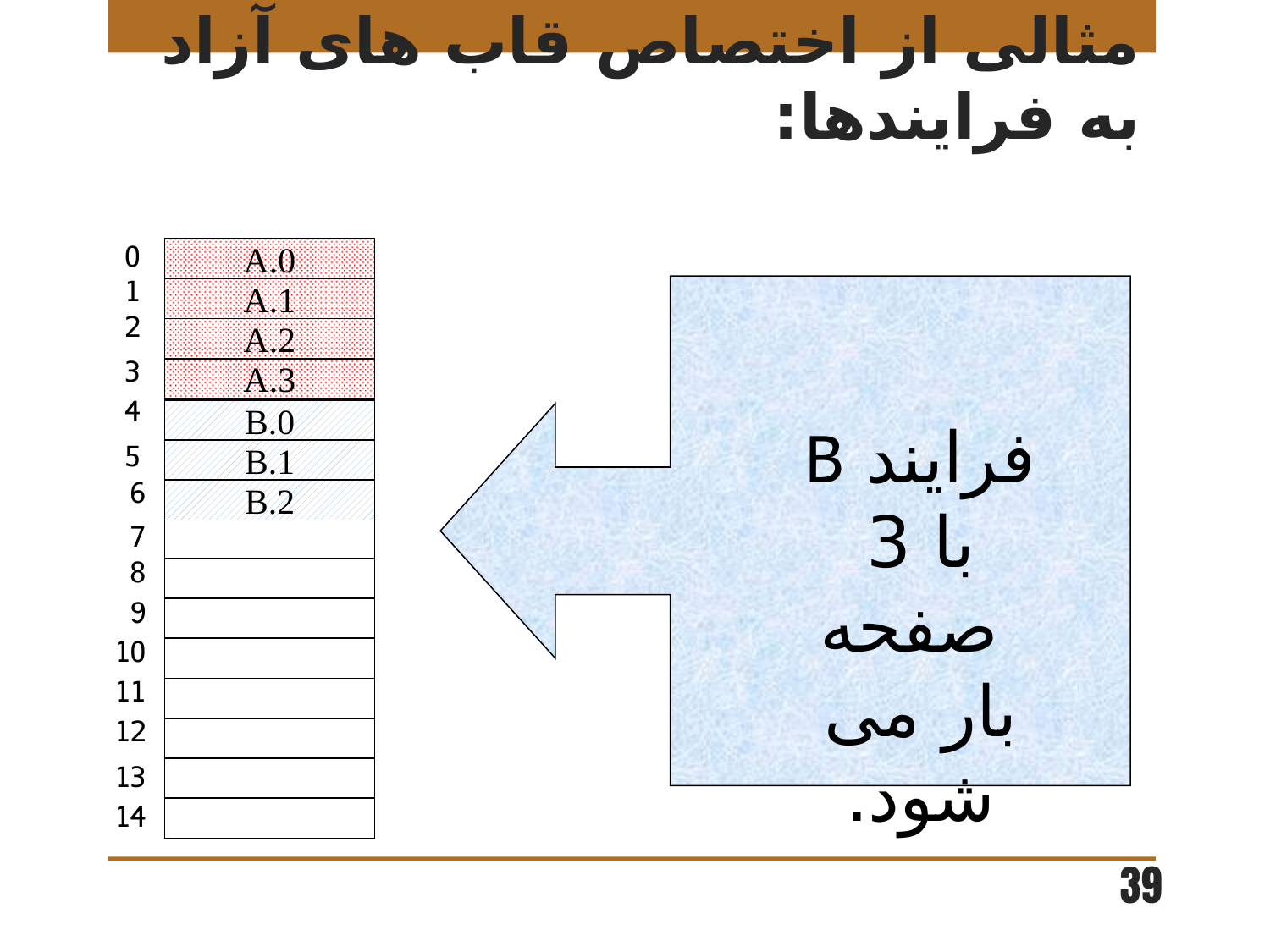

# مثالی از اختصاص قاب های آزاد به فرایندها:
0

A.0
1

A.1
2

A.2
3

A.3
4

B.0
فرایند B با 3
 صفحه بار می شود.
5

B.1
6

B.2
7

8

9

10

11

12

13

14

39